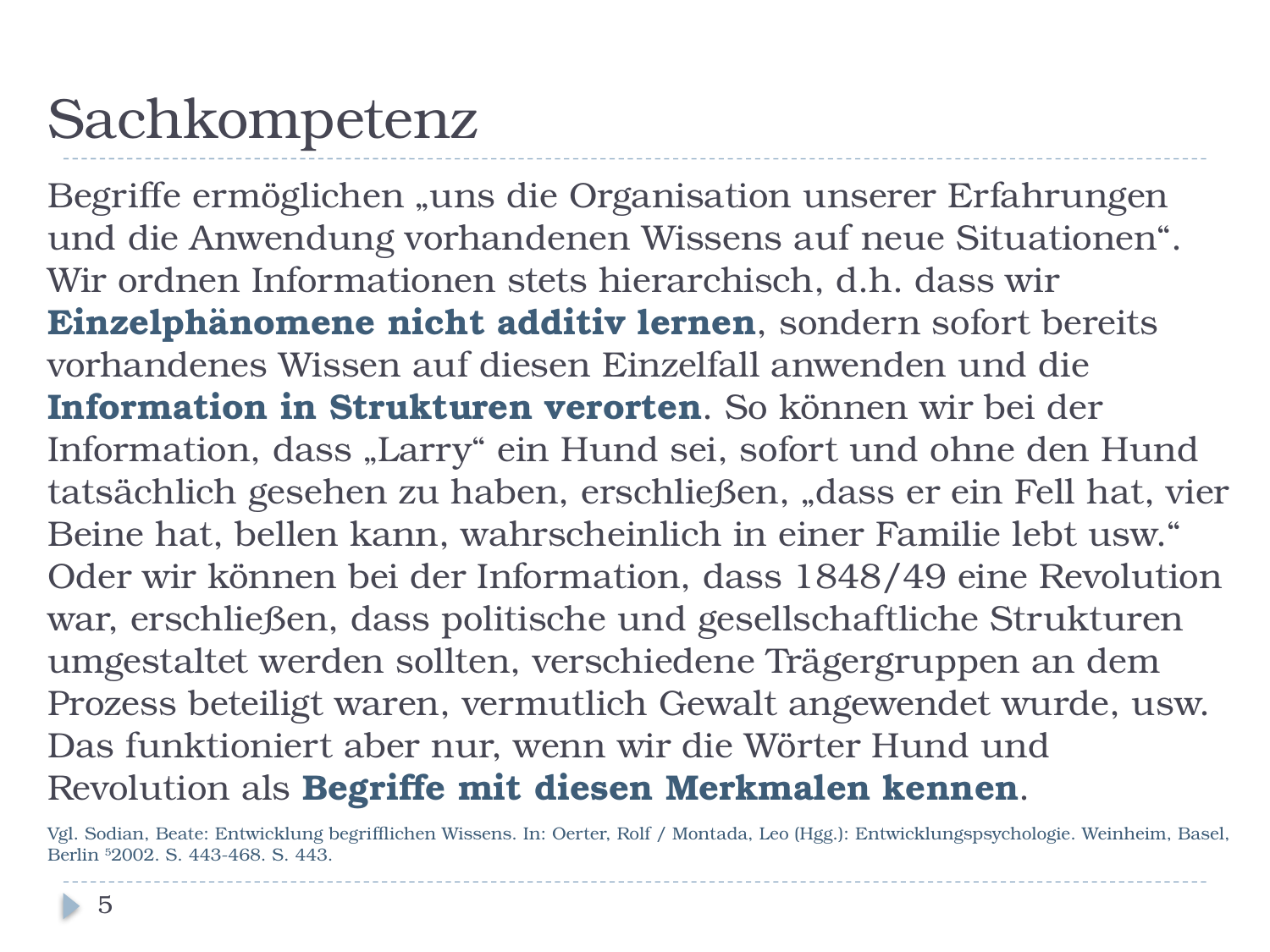

# Sachkompetenz
Begriffe ermöglichen „uns die Organisation unserer Erfahrungen und die Anwendung vorhandenen Wissens auf neue Situationen“. Wir ordnen Informationen stets hierarchisch, d.h. dass wir Einzelphänomene nicht additiv lernen, sondern sofort bereits vorhandenes Wissen auf diesen Einzelfall anwenden und die Information in Strukturen verorten. So können wir bei der Information, dass „Larry“ ein Hund sei, sofort und ohne den Hund tatsächlich gesehen zu haben, erschließen, „dass er ein Fell hat, vier Beine hat, bellen kann, wahrscheinlich in einer Familie lebt usw.“  Oder wir können bei der Information, dass 1848/49 eine Revolution war, erschließen, dass politische und gesellschaftliche Strukturen umgestaltet werden sollten, verschiedene Trägergruppen an dem Prozess beteiligt waren, vermutlich Gewalt angewendet wurde, usw. Das funktioniert aber nur, wenn wir die Wörter Hund und Revolution als Begriffe mit diesen Merkmalen kennen.
Vgl. Sodian, Beate: Entwicklung begrifflichen Wissens. In: Oerter, Rolf / Montada, Leo (Hgg.): Entwicklungspsychologie. Weinheim, Basel, Berlin 52002. S. 443-468. S. 443.
5